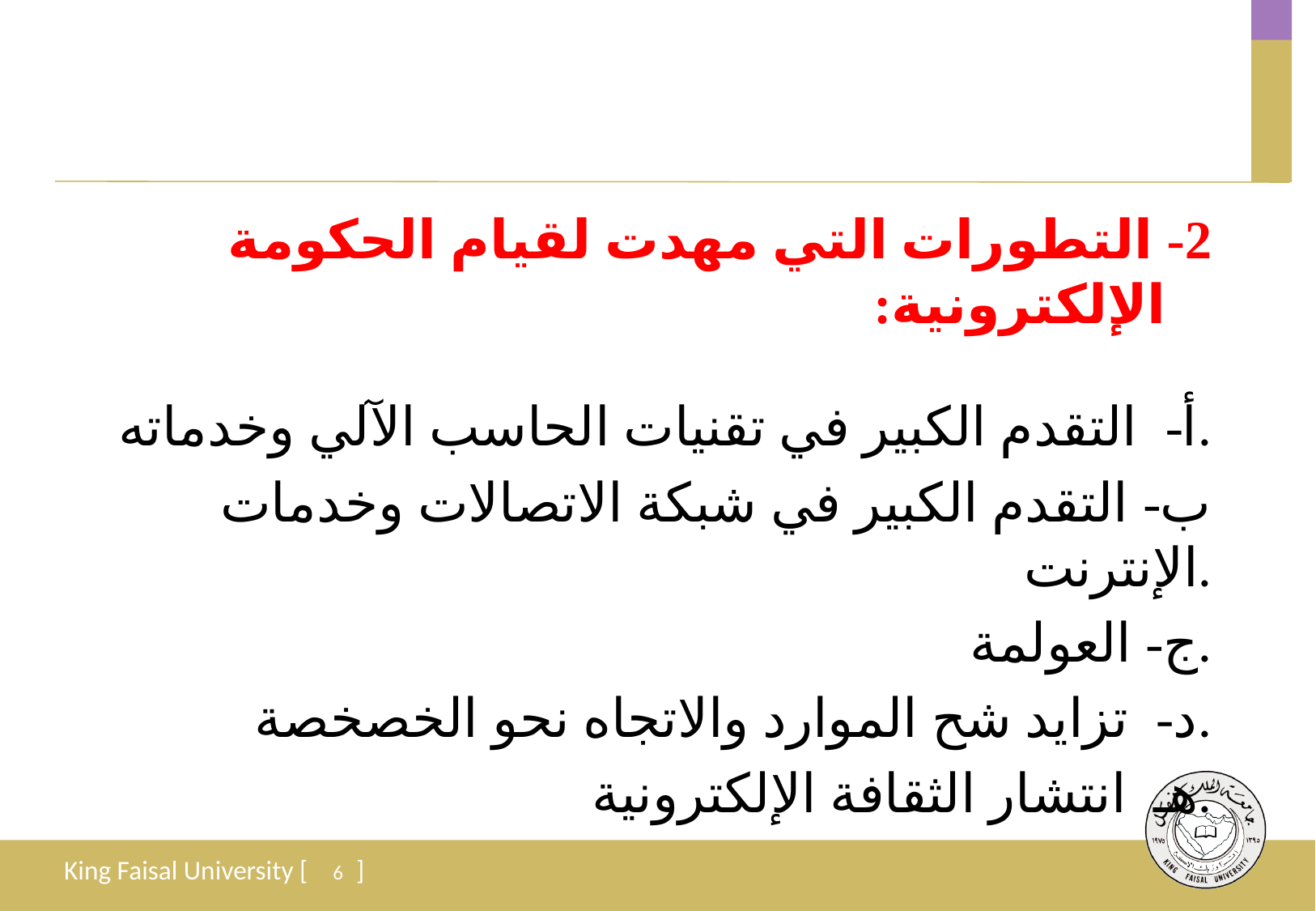

2- التطورات التي مهدت لقيام الحكومة الإلكترونية:

أ-  التقدم الكبير في تقنيات الحاسب الآلي وخدماته.
ب- التقدم الكبير في شبكة الاتصالات وخدمات الإنترنت.
ج- العولمة.
د-  تزايد شح الموارد والاتجاه نحو الخصخصة.
هـ  انتشار الثقافة الإلكترونية.

6